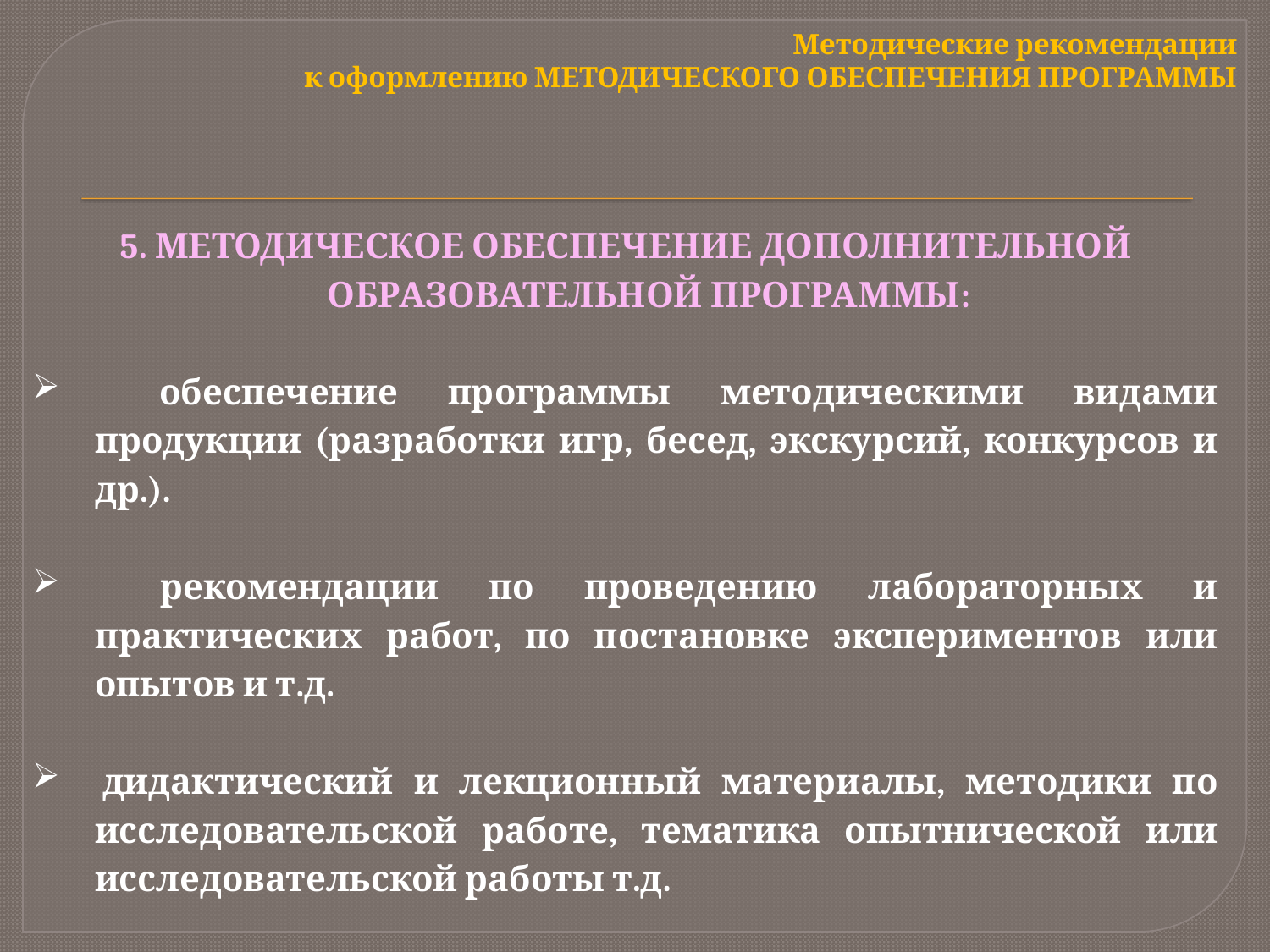

Методические рекомендации
к оформлению МЕТОДИЧЕСКОГО ОБЕСПЕЧЕНИЯ ПРОГРАММЫ

5. МЕТОДИЧЕСКОЕ ОБЕСПЕЧЕНИЕ ДОПОЛНИТЕЛЬНОЙ ОБРАЗОВАТЕЛЬНОЙ ПРОГРАММЫ:

  обеспечение программы методическими видами продукции (разработки игр, бесед, экскурсий, конкурсов и др.).

  рекомендации по проведению лабораторных и практических работ, по постановке экспериментов или опытов и т.д.

  дидактический и лекционный материалы, методики по исследовательской работе, тематика опытнической или исследовательской работы т.д.